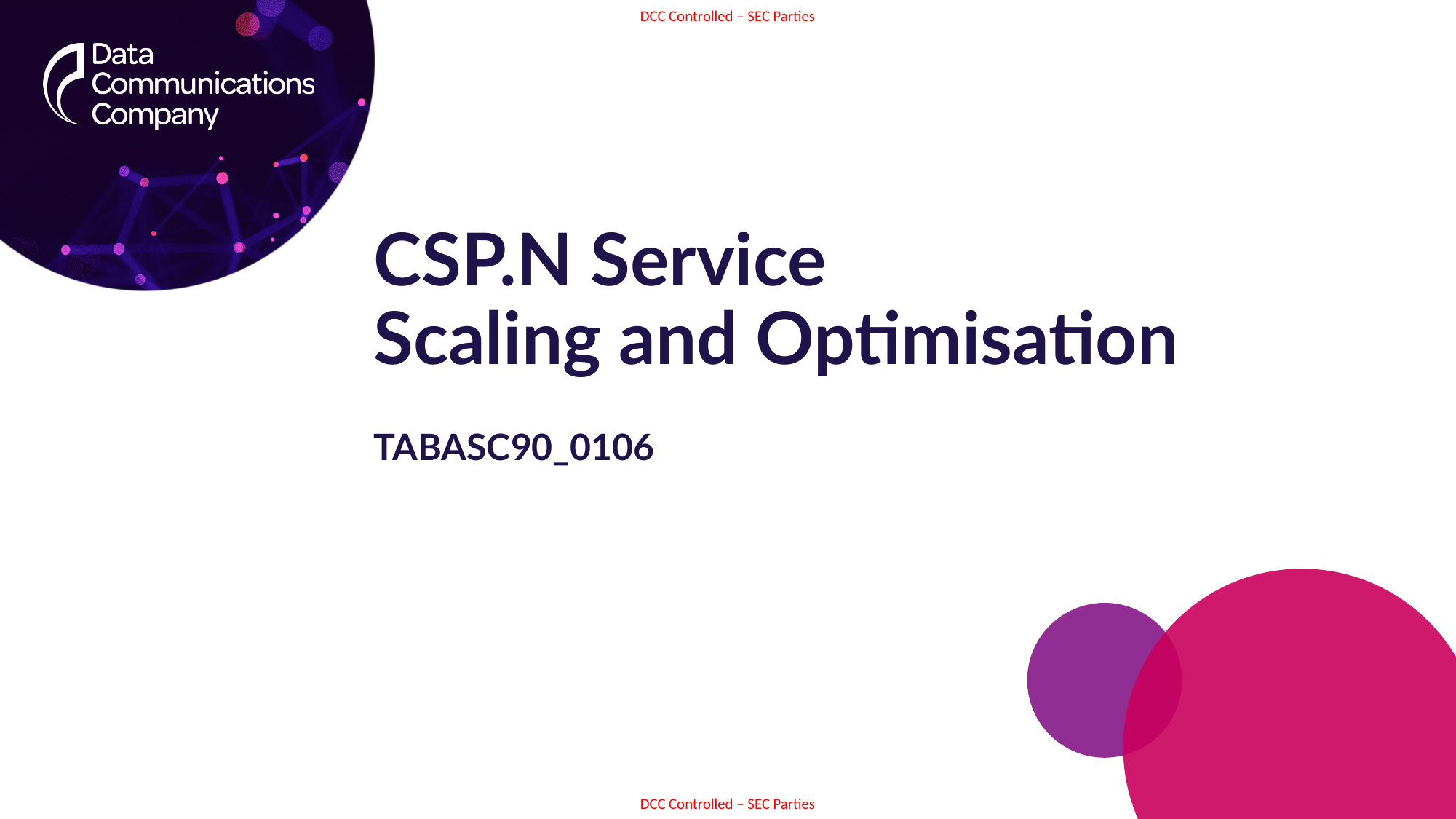

# CSP.N Service Scaling and Optimisation
TABASC90_0106